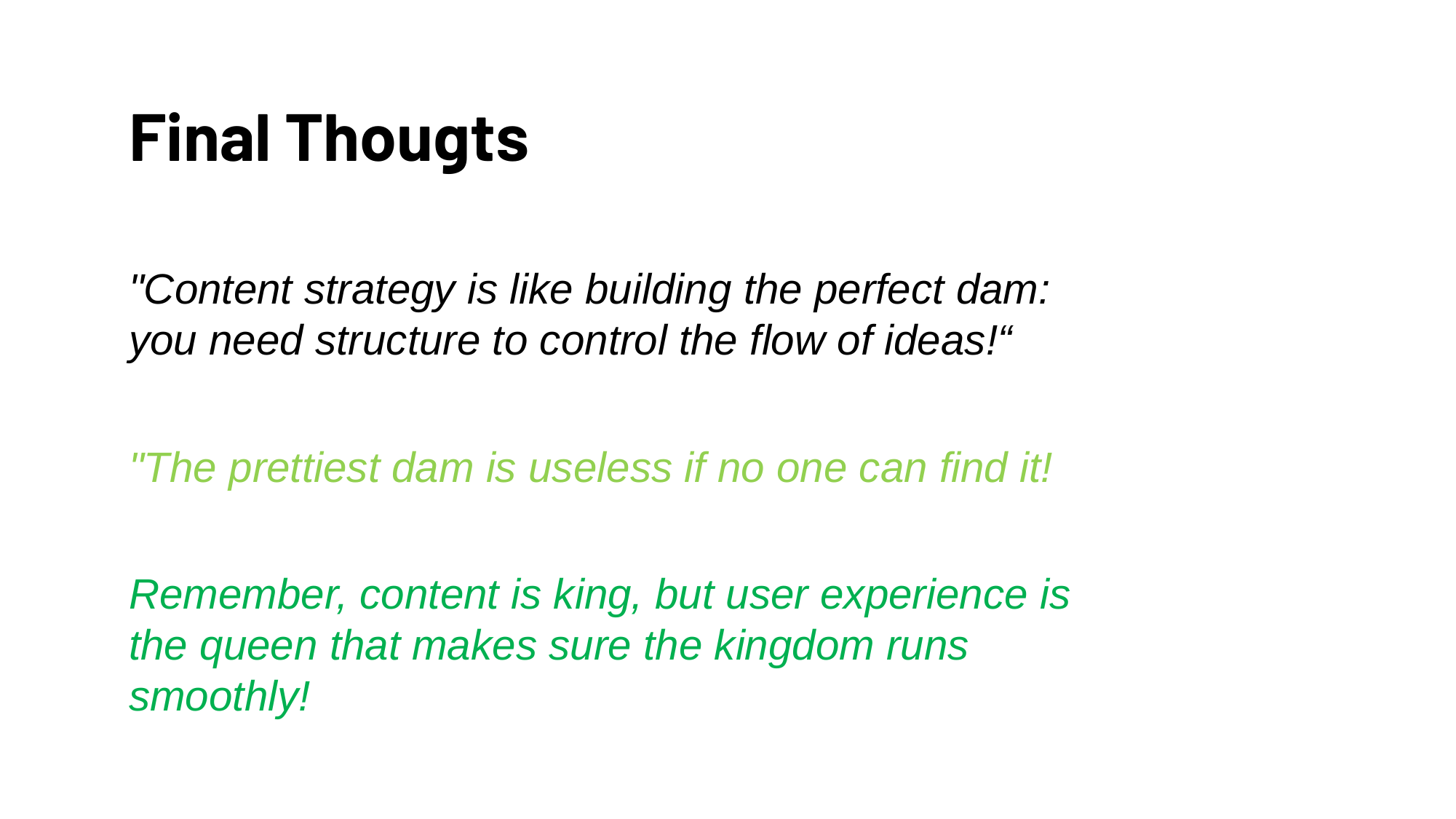

Final Thougts
"Content strategy is like building the perfect dam:
you need structure to control the flow of ideas!“
"The prettiest dam is useless if no one can find it!
Remember, content is king, but user experience is the queen that makes sure the kingdom runs smoothly!